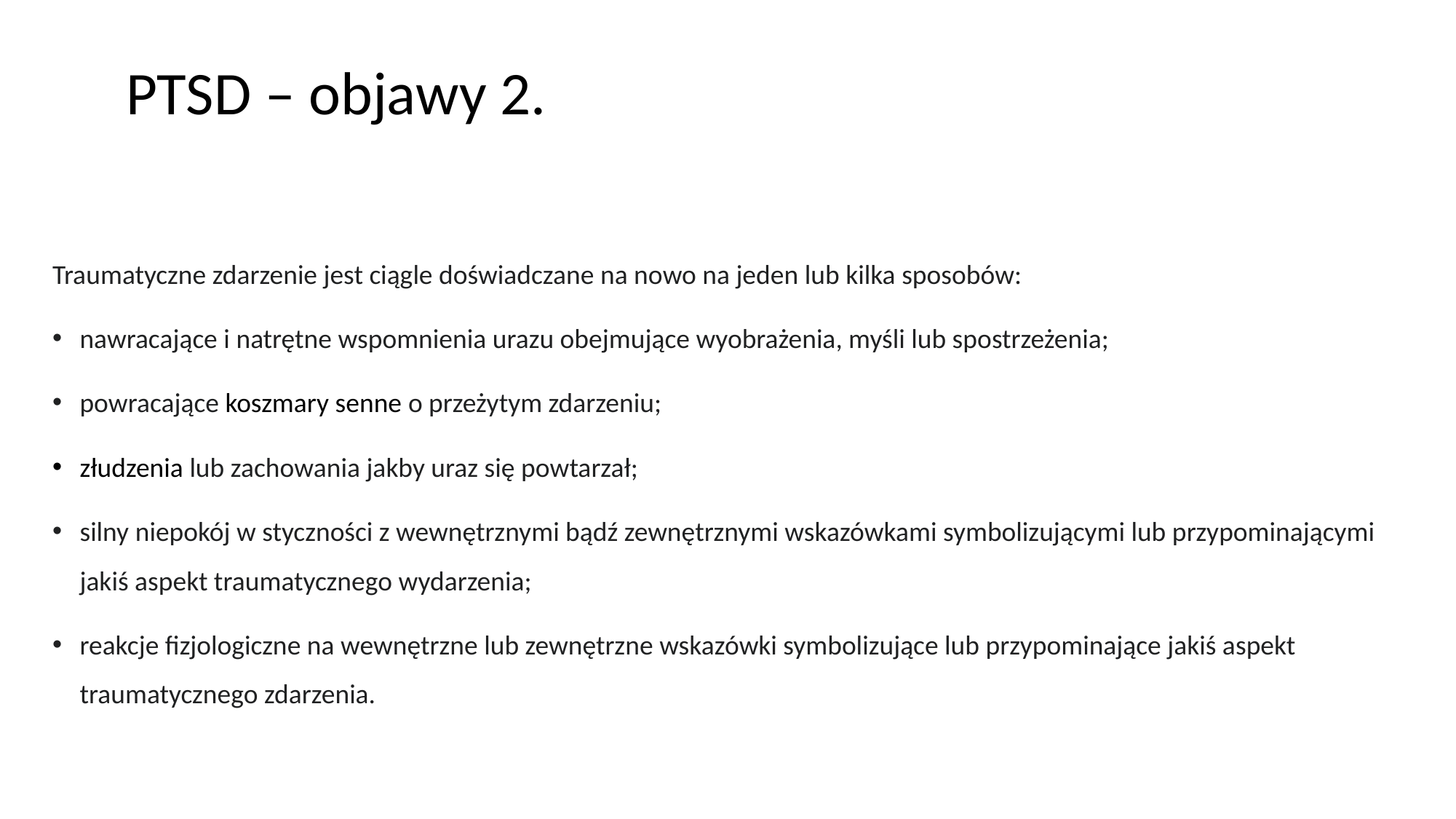

# PTSD – objawy 2.
Traumatyczne zdarzenie jest ciągle doświadczane na nowo na jeden lub kilka sposobów:
nawracające i natrętne wspomnienia urazu obejmujące wyobrażenia, myśli lub spostrzeżenia;
powracające koszmary senne o przeżytym zdarzeniu;
złudzenia lub zachowania jakby uraz się powtarzał;
silny niepokój w styczności z wewnętrznymi bądź zewnętrznymi wskazówkami symbolizującymi lub przypominającymi jakiś aspekt traumatycznego wydarzenia;
reakcje fizjologiczne na wewnętrzne lub zewnętrzne wskazówki symbolizujące lub przypominające jakiś aspekt traumatycznego zdarzenia.